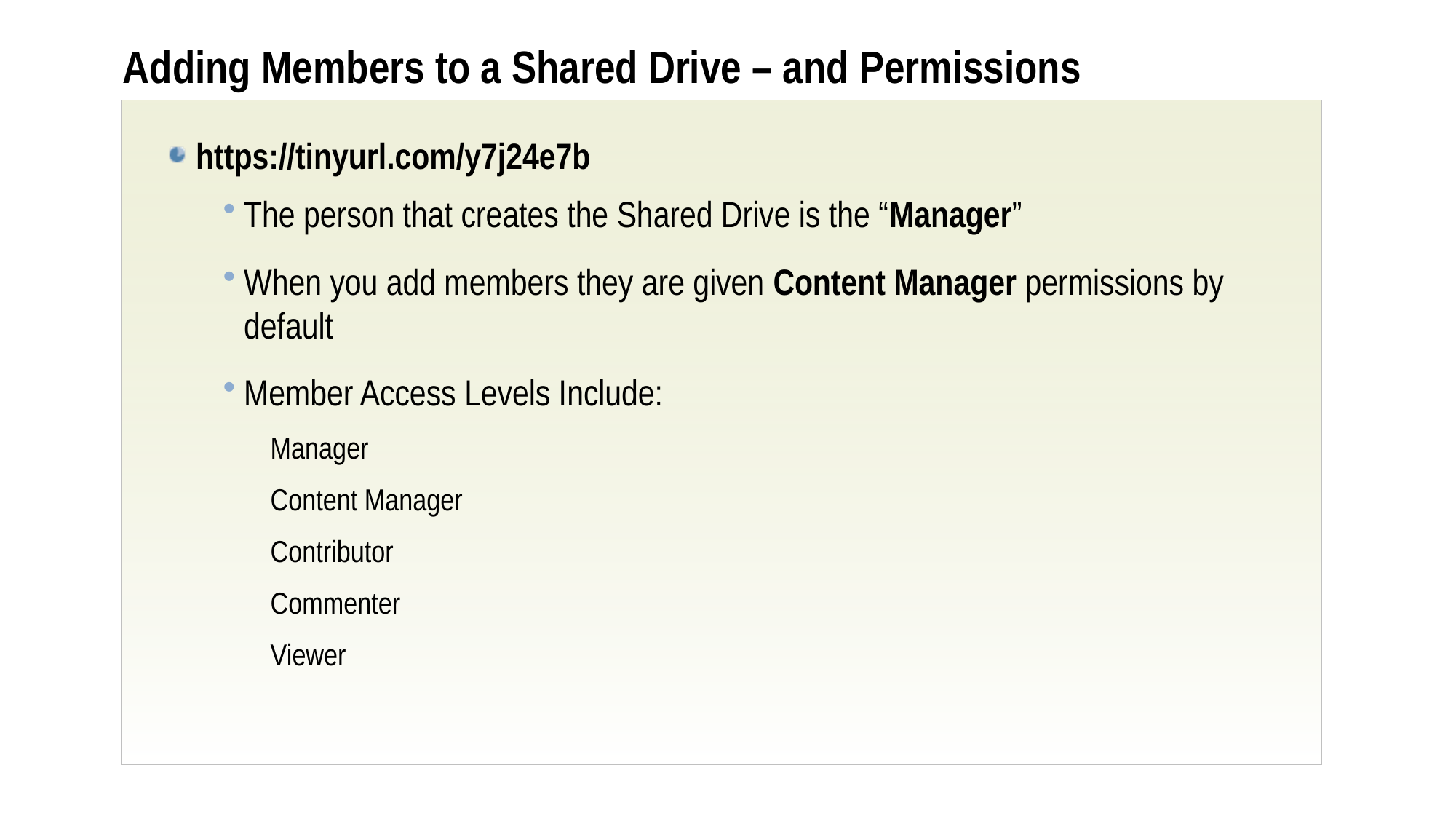

# Adding Members to a Shared Drive – and Permissions
https://tinyurl.com/y7j24e7b
The person that creates the Shared Drive is the “Manager”
When you add members they are given Content Manager permissions by default
Member Access Levels Include:
Manager
Content Manager
Contributor
Commenter
Viewer